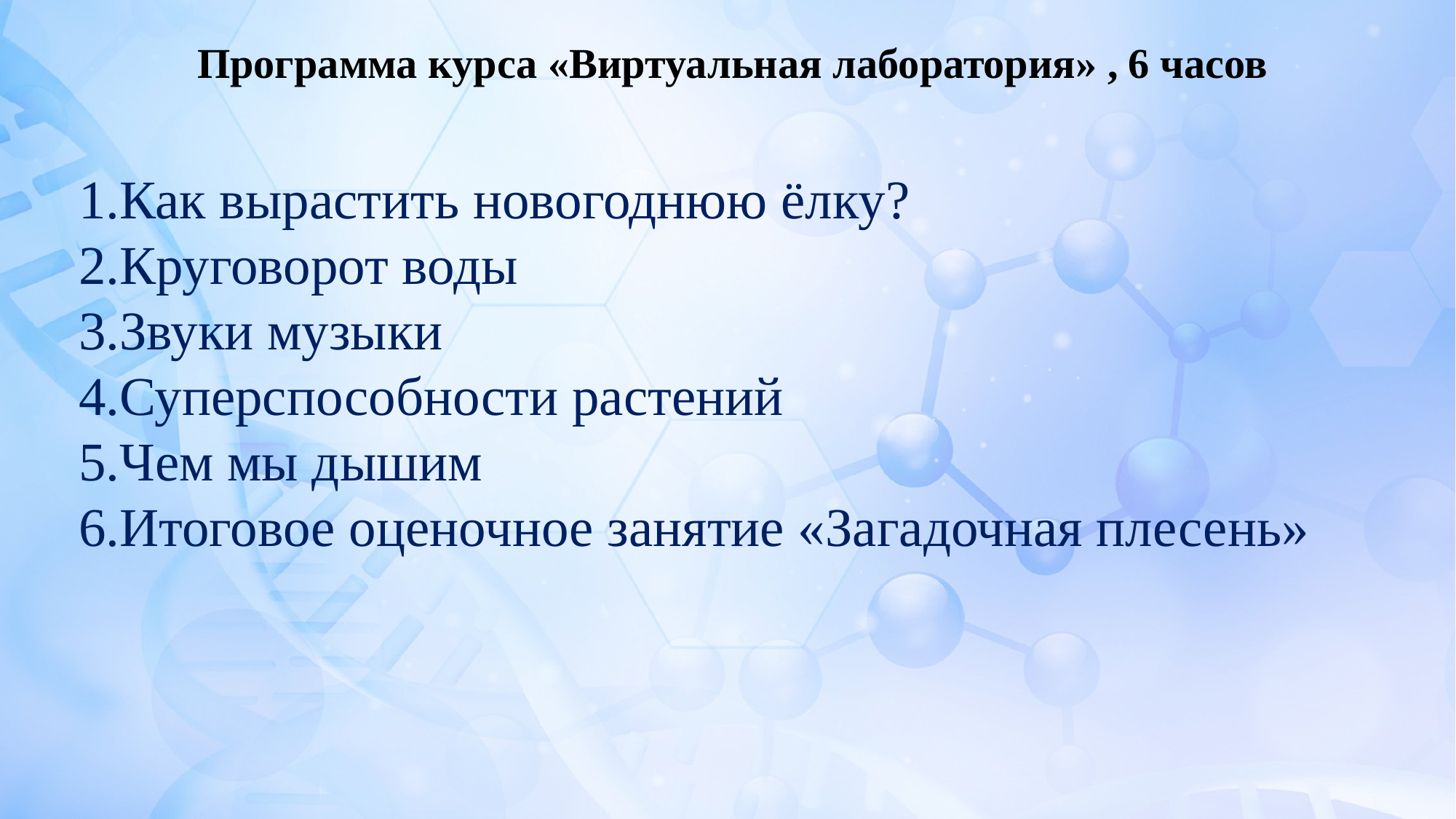

Программа курса «Виртуальная лаборатория» , 6 часов
#
Как вырастить новогоднюю ёлку?
Круговорот воды
Звуки музыки
Суперспособности растений
Чем мы дышим
Итоговое оценочное занятие «Загадочная плесень»